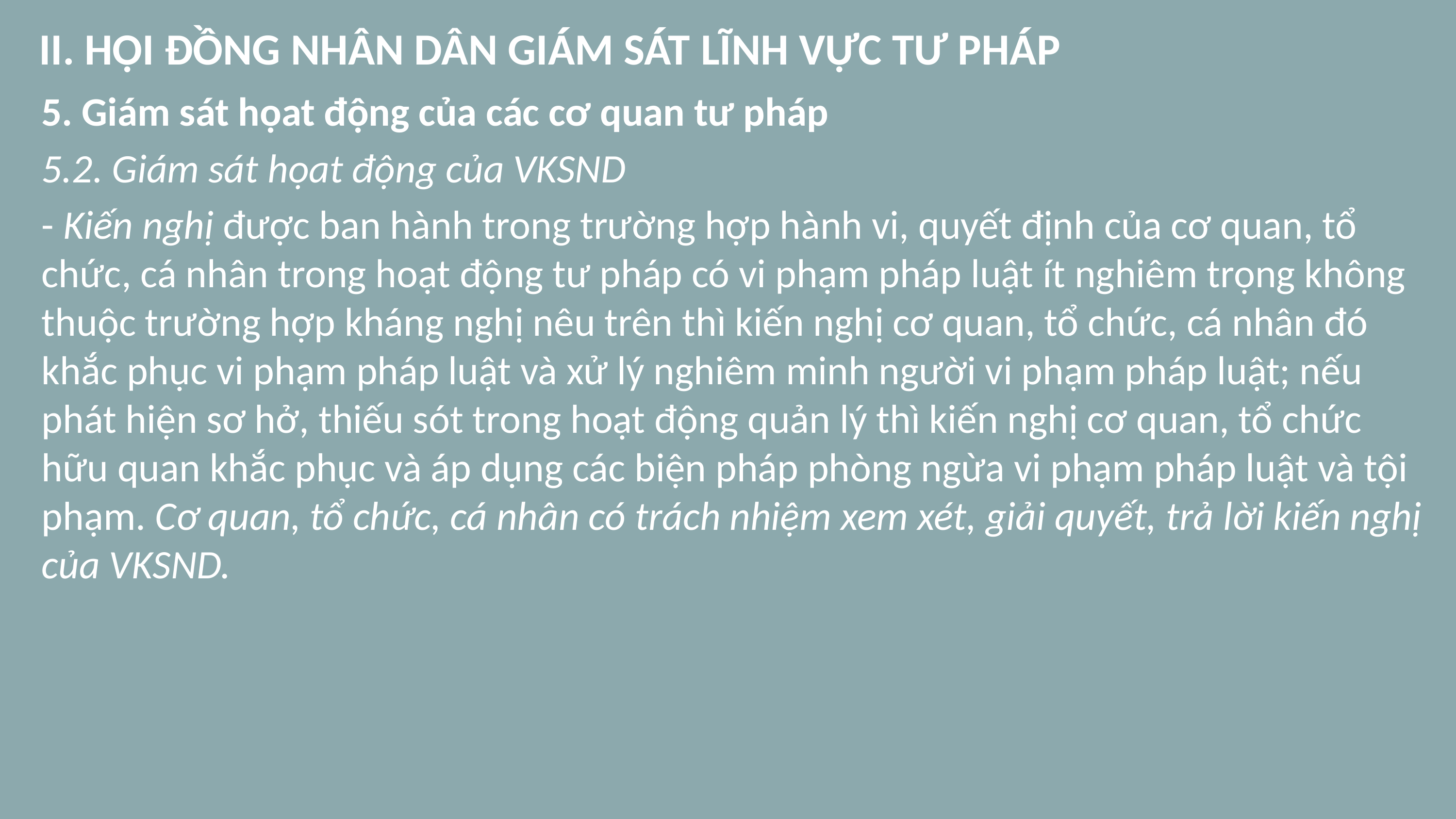

# II. HỘI ĐỒNG NHÂN DÂN GIÁM SÁT LĨNH VỰC TƯ PHÁP
5. Giám sát họat động của các cơ quan tư pháp
5.2. Giám sát họat động của VKSND
- Kiến nghị được ban hành trong trường hợp hành vi, quyết định của cơ quan, tổ chức, cá nhân trong hoạt động tư pháp có vi phạm pháp luật ít nghiêm trọng không thuộc trường hợp kháng nghị nêu trên thì kiến nghị cơ quan, tổ chức, cá nhân đó khắc phục vi phạm pháp luật và xử lý nghiêm minh người vi phạm pháp luật; nếu phát hiện sơ hở, thiếu sót trong hoạt động quản lý thì kiến nghị cơ quan, tổ chức hữu quan khắc phục và áp dụng các biện pháp phòng ngừa vi phạm pháp luật và tội phạm. Cơ quan, tổ chức, cá nhân có trách nhiệm xem xét, giải quyết, trả lời kiến nghị của VKSND.